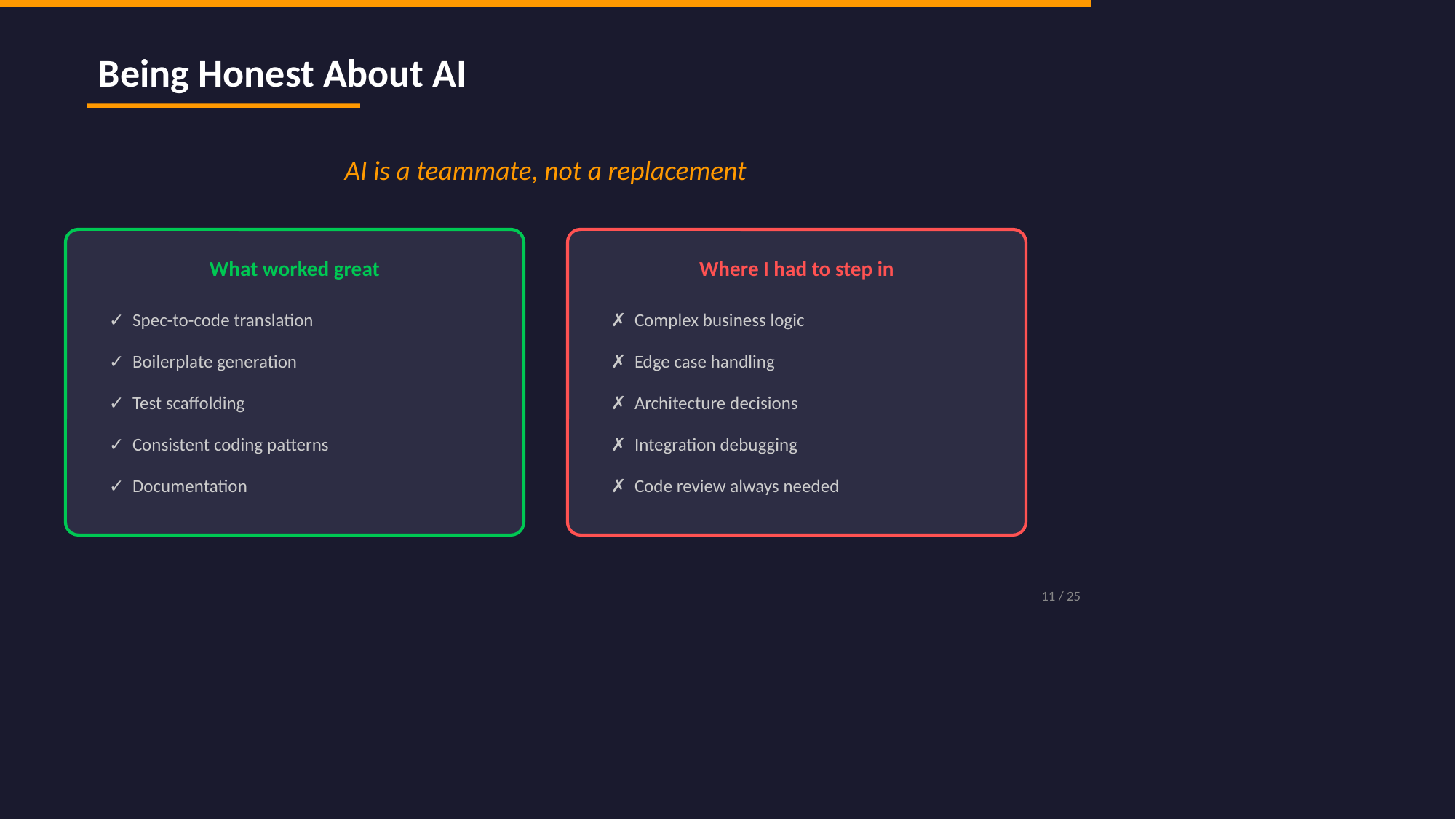

Being Honest About AI

AI is a teammate, not a replacement

What worked great
Where I had to step in
✓  Spec-to-code translation
✗  Complex business logic
✓  Boilerplate generation
✗  Edge case handling
✓  Test scaffolding
✗  Architecture decisions
✓  Consistent coding patterns
✗  Integration debugging
✓  Documentation
✗  Code review always needed
11 / 25